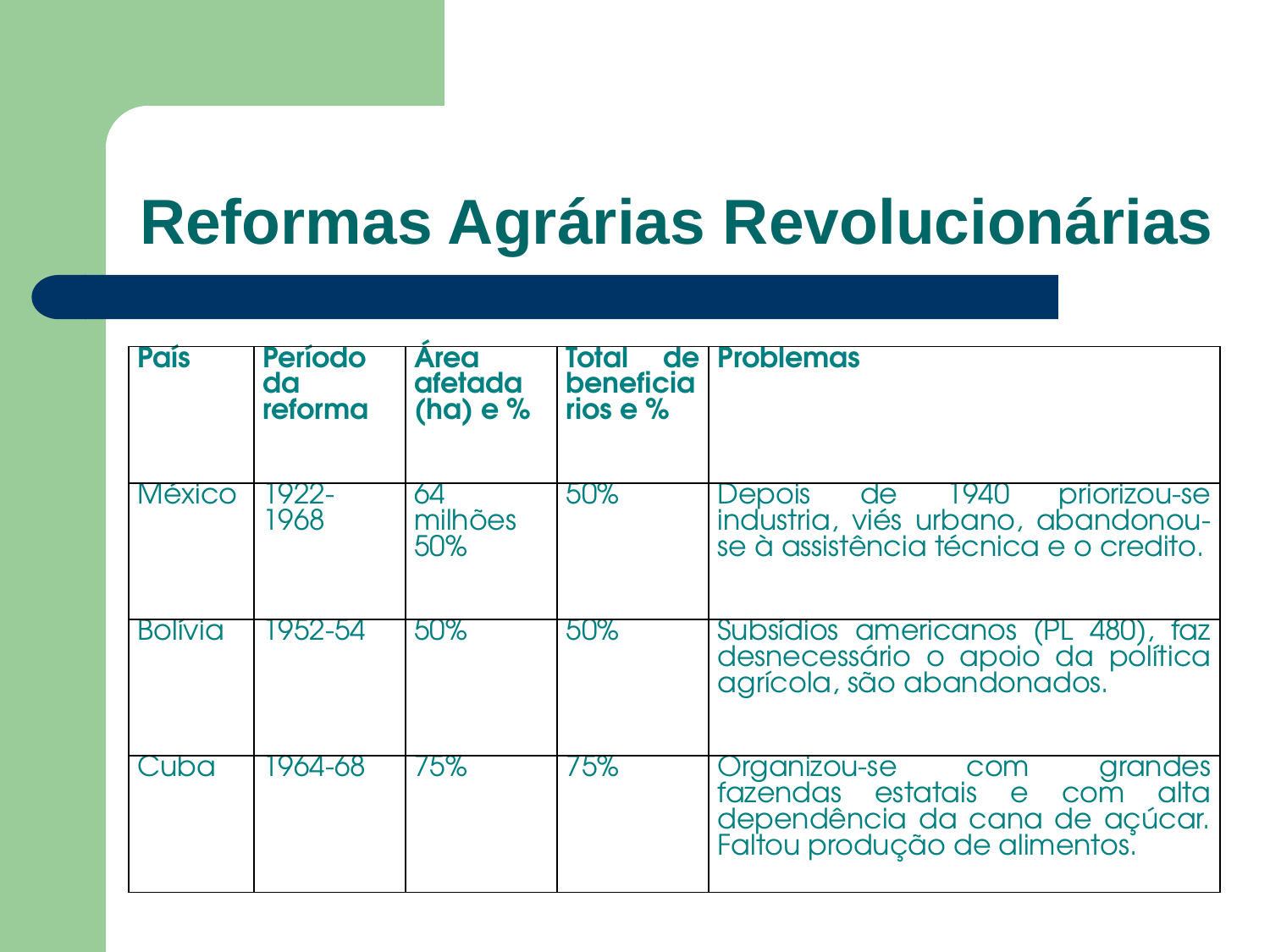

# Reformas Agrárias Revolucionárias
| País | Período da reforma | Área afetada (ha) e % | Total de beneficia rios e % | Problemas |
| --- | --- | --- | --- | --- |
| México | 1922-1968 | 64 milhões 50% | 50% | Depois de 1940 priorizou-se industria, viés urbano, abandonou-se à assistência técnica e o credito. |
| Bolívia | 1952-54 | 50% | 50% | Subsídios americanos (PL 480), faz desnecessário o apoio da política agrícola, são abandonados. |
| Cuba | 1964-68 | 75% | 75% | Organizou-se com grandes fazendas estatais e com alta dependência da cana de açúcar. Faltou produção de alimentos. |